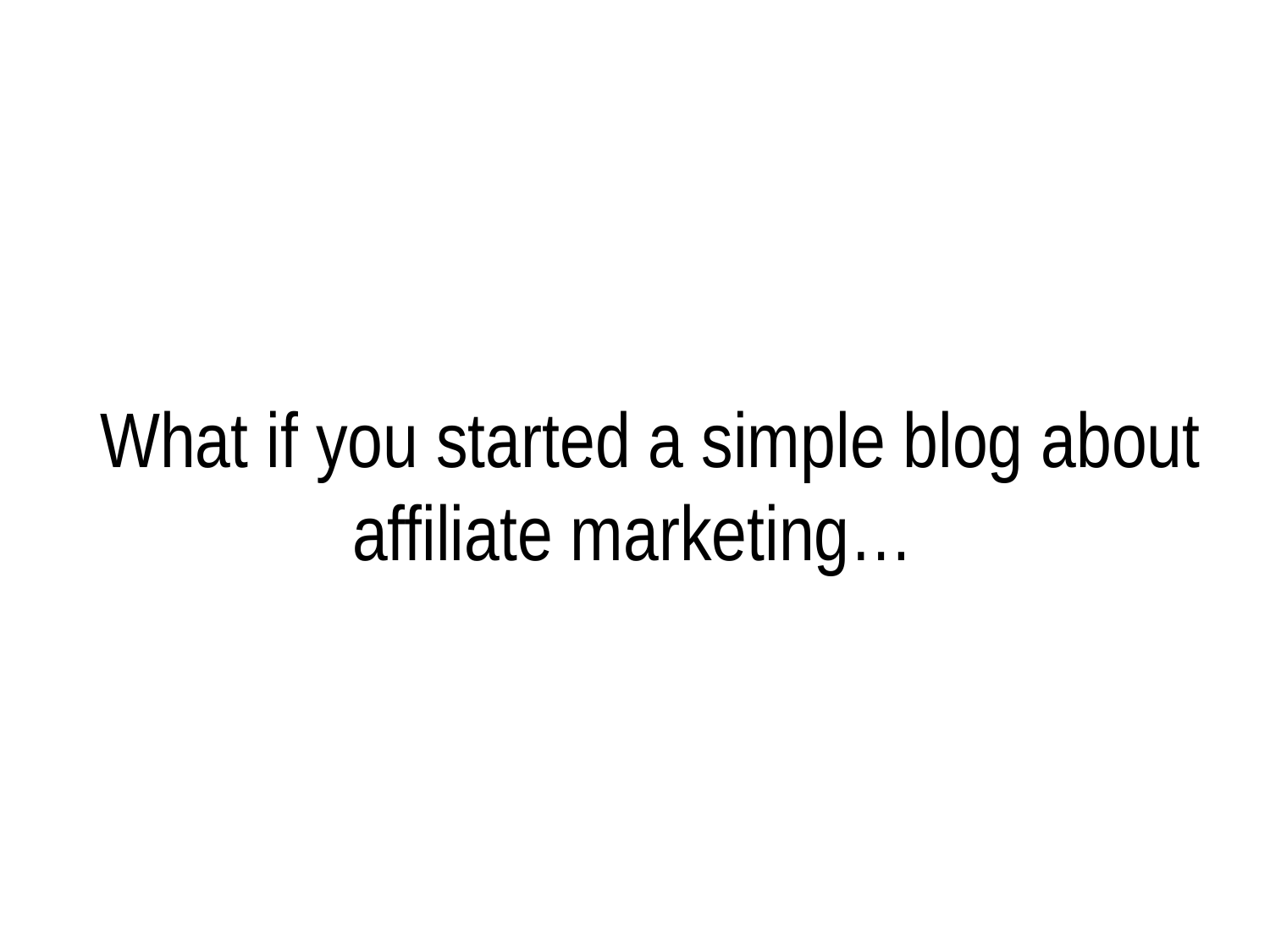

# What if you started a simple blog about affiliate marketing…